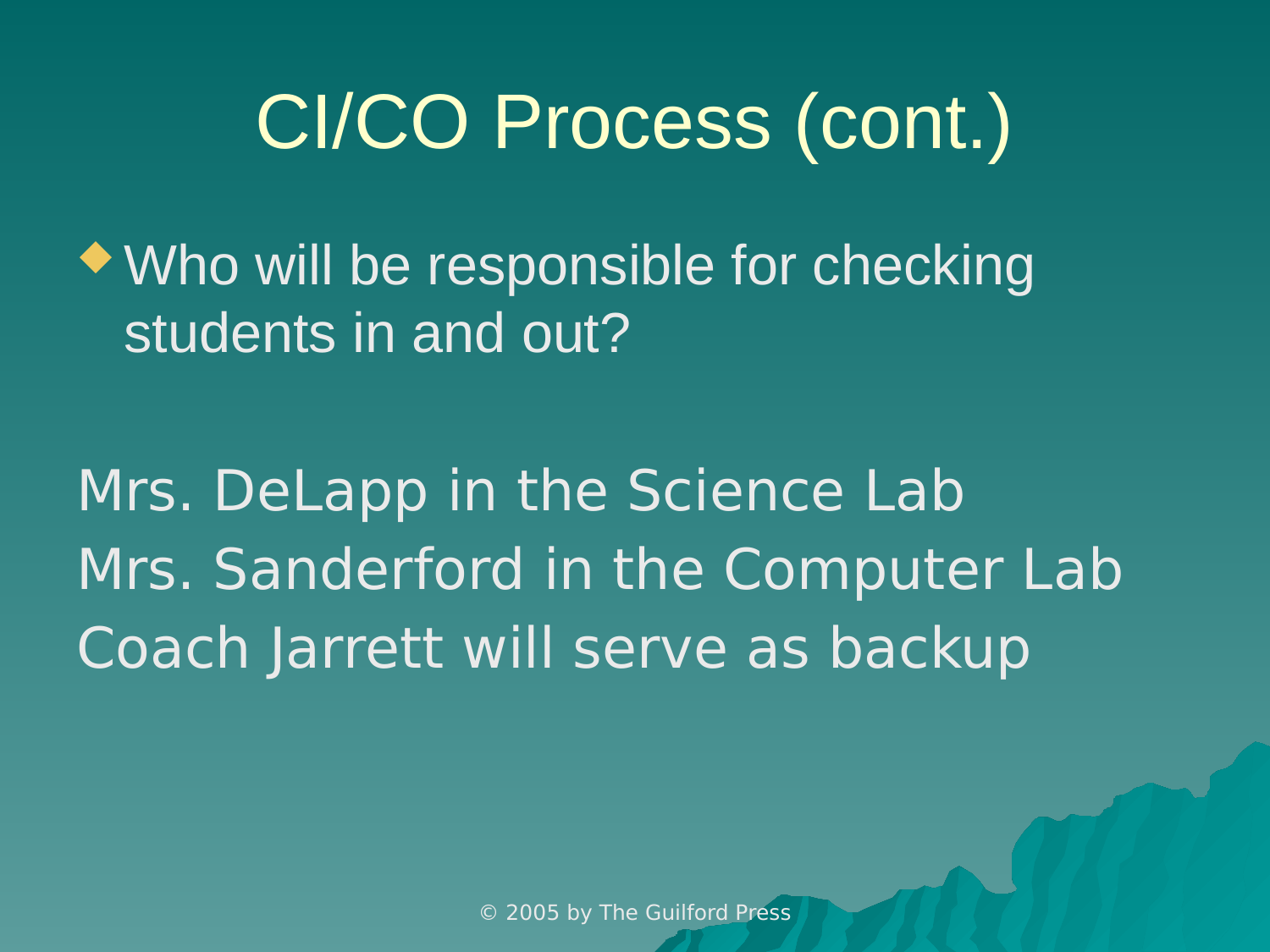

# CI/CO Process (cont.)
Who will be responsible for checking students in and out?

Mrs. DeLapp in the Science Lab
Mrs. Sanderford in the Computer Lab
Coach Jarrett will serve as backup

© 2005 by The Guilford Press